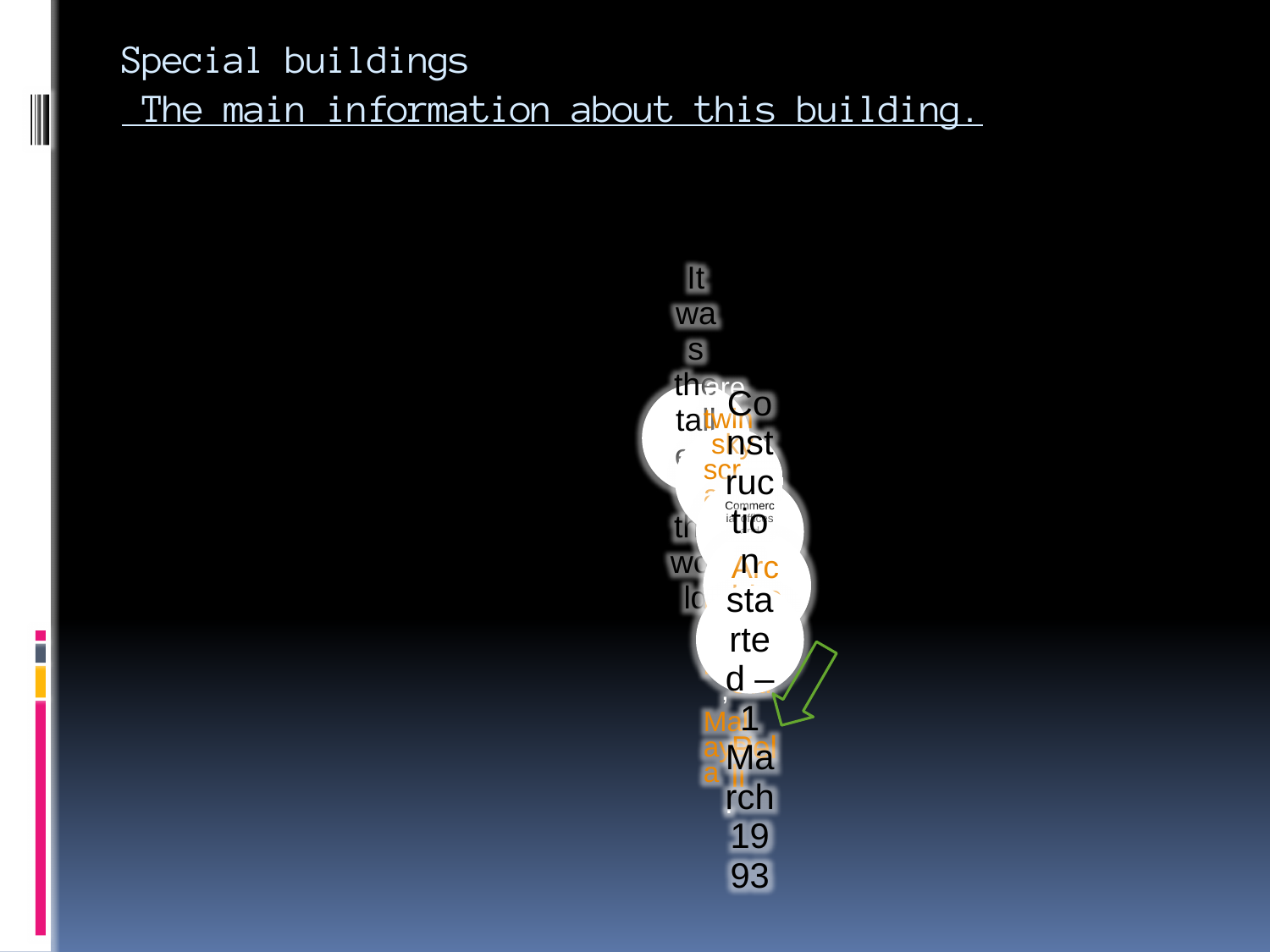

# Special buildings The main information about this building.
Commercial offices and tourist attraction